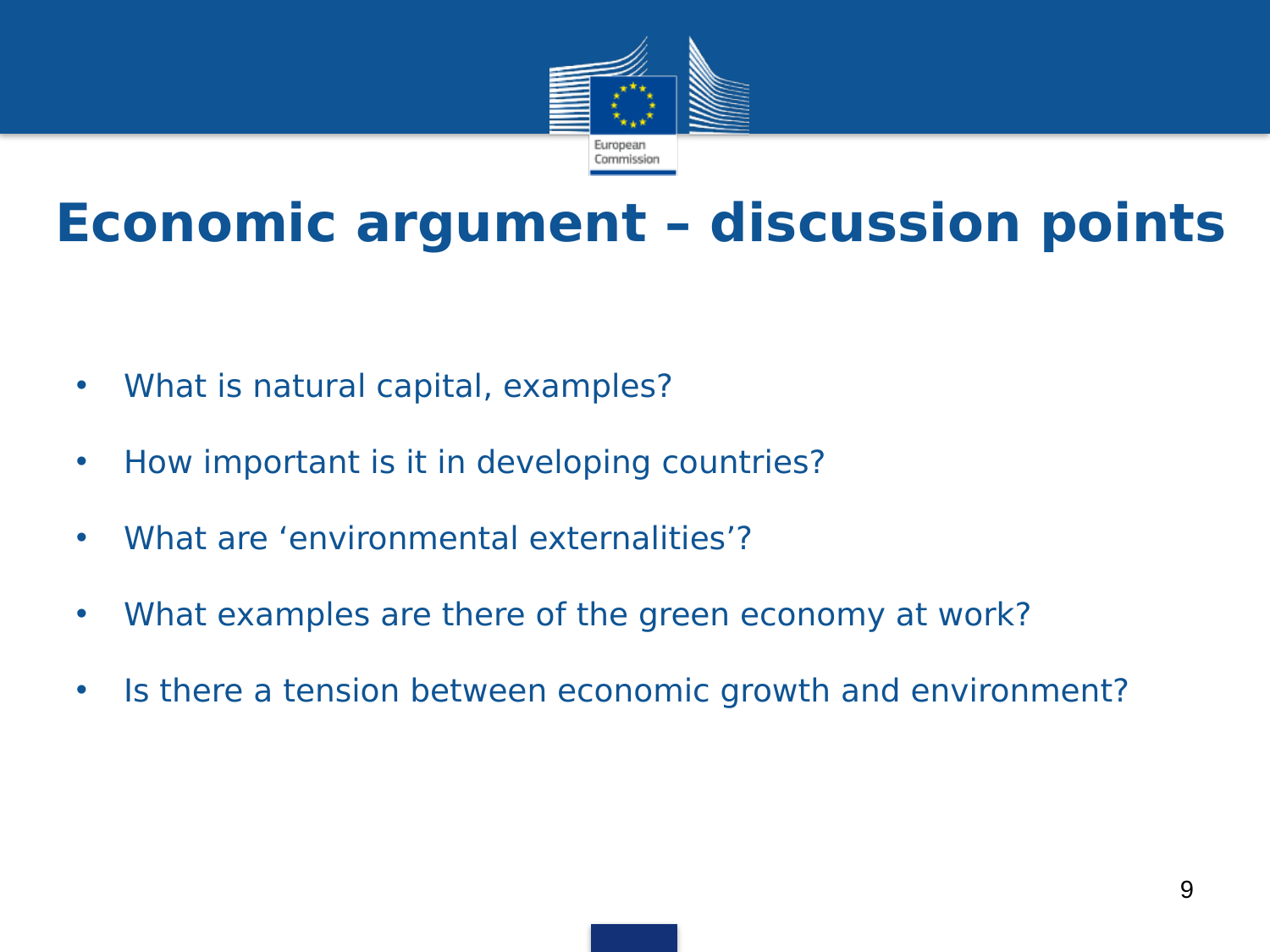

# Economic argument – discussion points
What is natural capital, examples?

How important is it in developing countries?

What are ‘environmental externalities’?

What examples are there of the green economy at work?

Is there a tension between economic growth and environment?

9